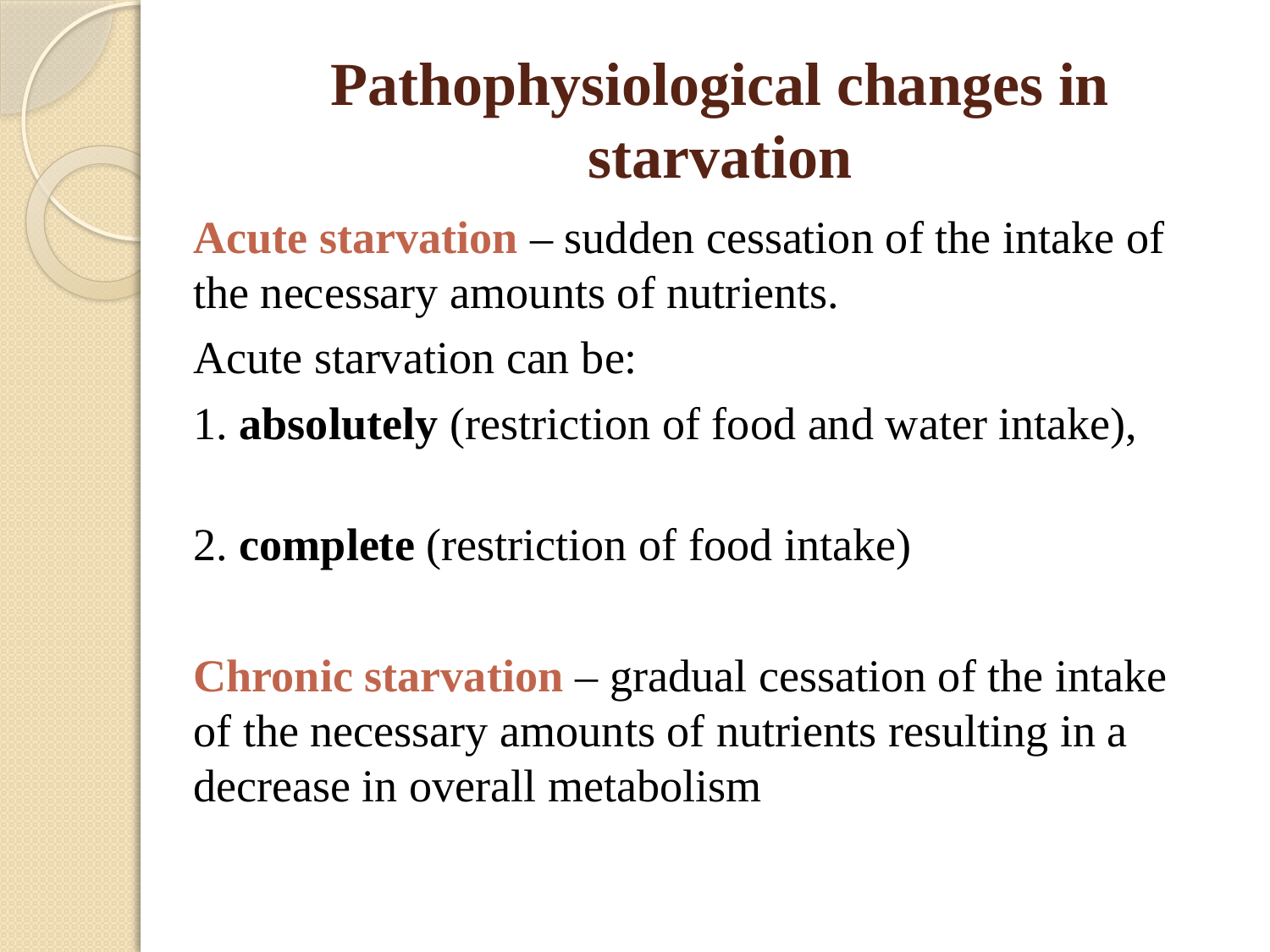

# Pathophysiological changes in starvation
Acute starvation ‒ sudden cessation of the intake of the necessary amounts of nutrients.
Acute starvation can be:
1. absolutely (restriction of food and water intake),
 2. complete (restriction of food intake)

Chronic starvation ‒ gradual cessation of the intake of the necessary amounts of nutrients resulting in a decrease in overall metabolism